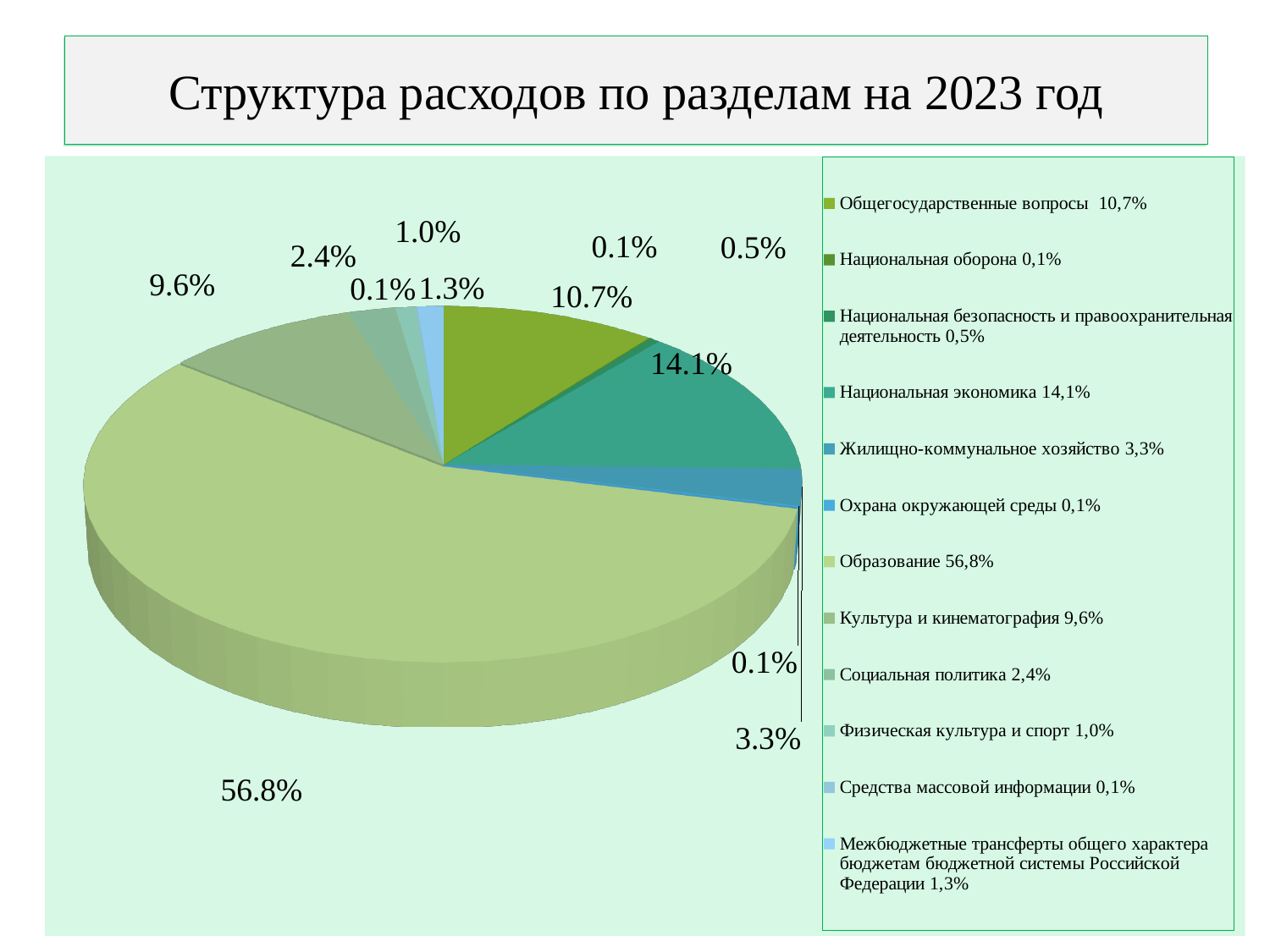

Структура расходов по разделам на 2023 год
# Расходы по разделам на 2018 год

[unsupported chart]